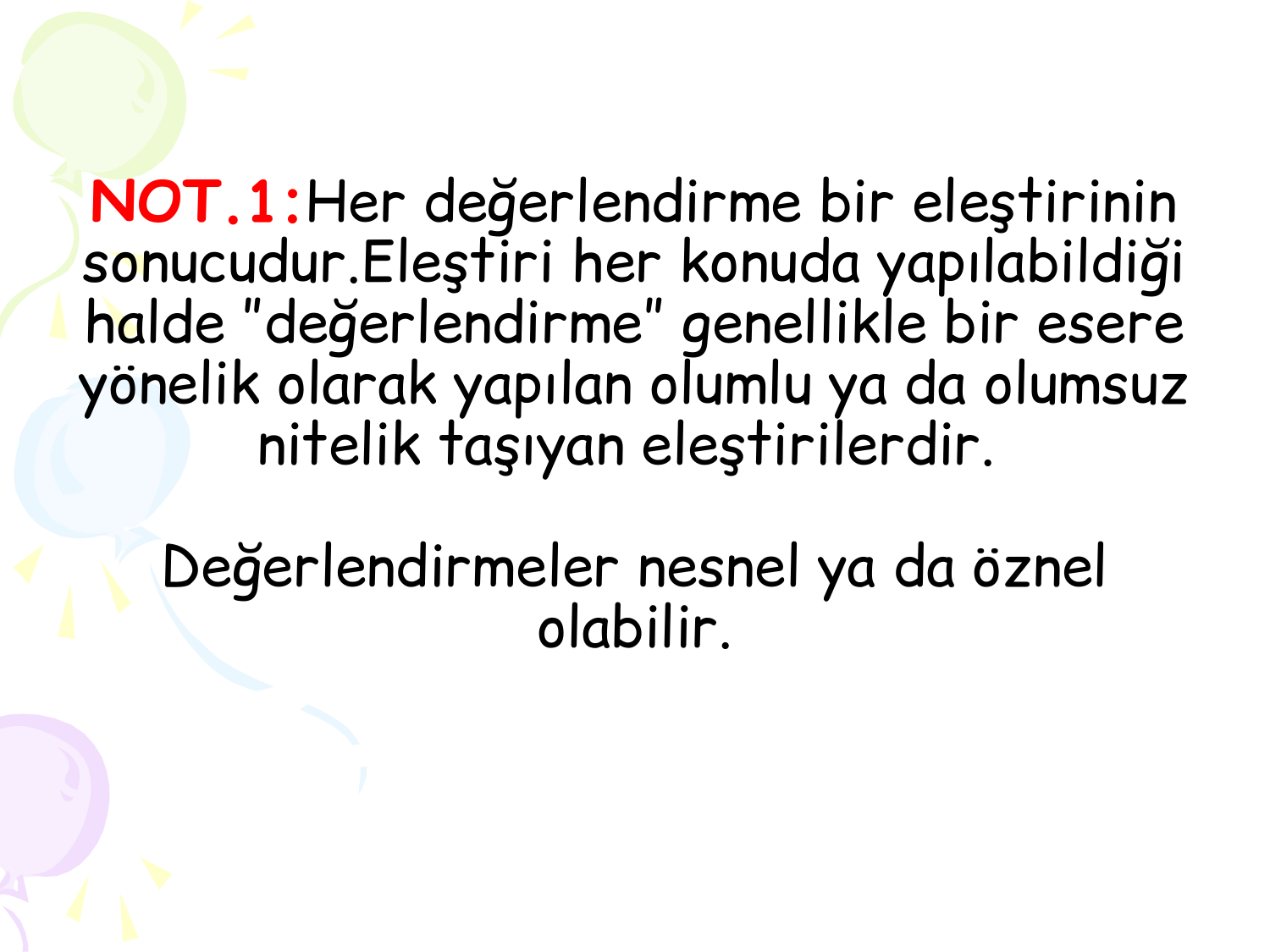

# NOT.1:Her değerlendirme bir eleştirinin sonucudur.Eleştiri her konuda yapılabildiği halde ”değerlendirme” genellikle bir esere yönelik olarak yapılan olumlu ya da olumsuz nitelik taşıyan eleştirilerdir. Değerlendirmeler nesnel ya da öznel olabilir.